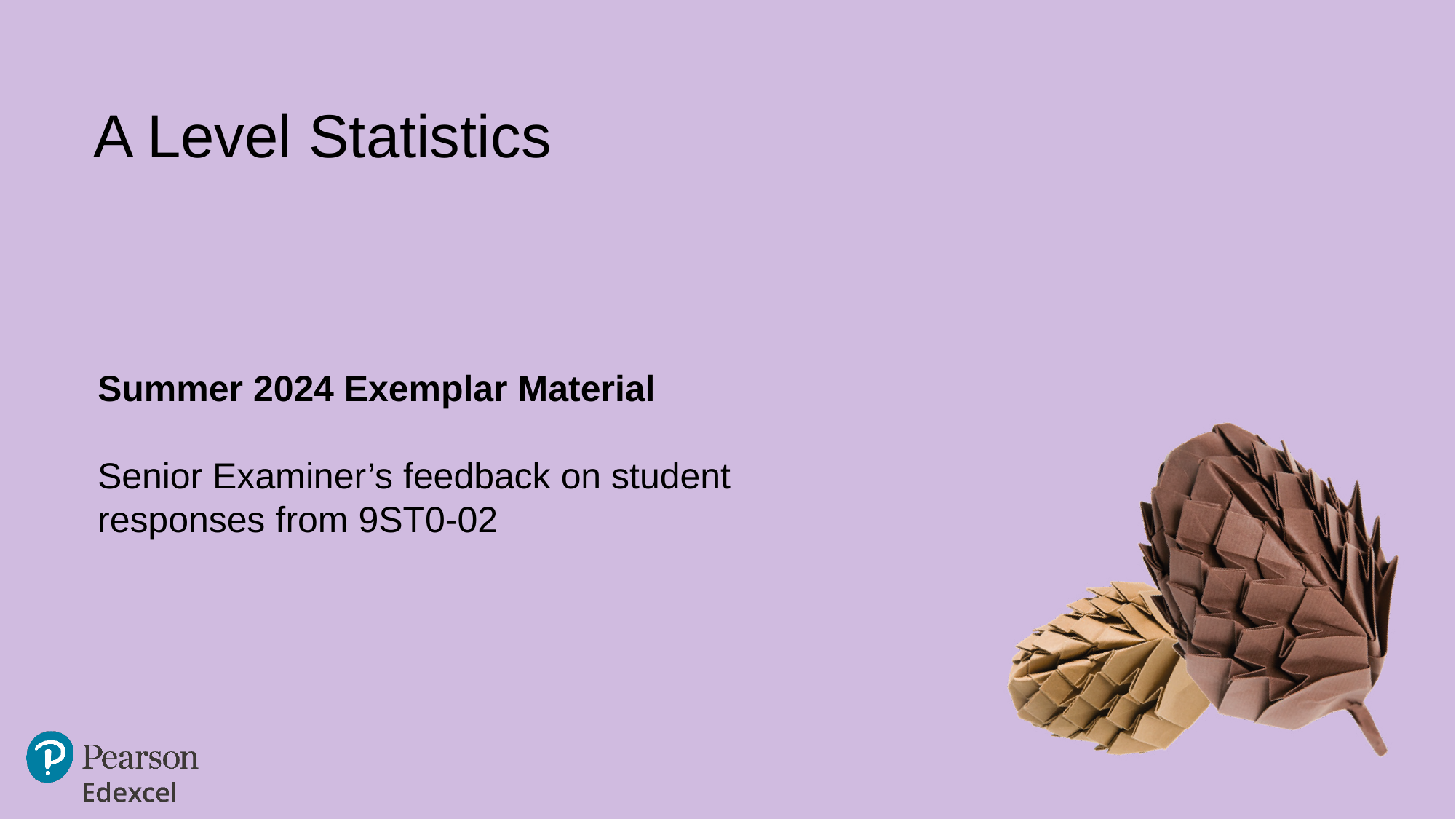

# A Level Statistics
Summer 2024 Exemplar Material

Senior Examiner’s feedback on student responses from 9ST0-02